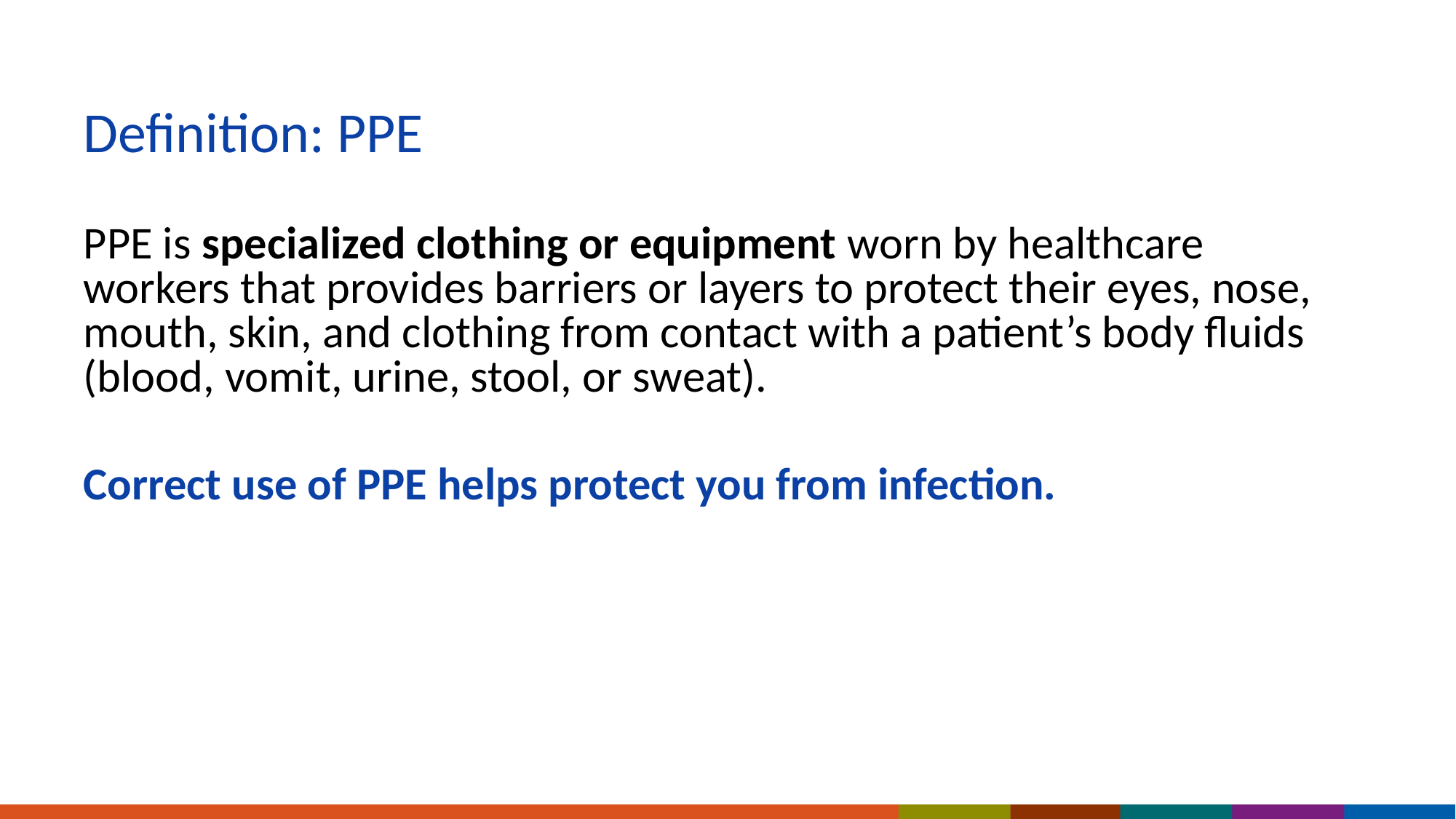

# Definition: PPE
PPE is specialized clothing or equipment worn by healthcare workers that provides barriers or layers to protect their eyes, nose, mouth, skin, and clothing from contact with a patient’s body fluids (blood, vomit, urine, stool, or sweat).

Correct use of PPE helps protect you from infection.